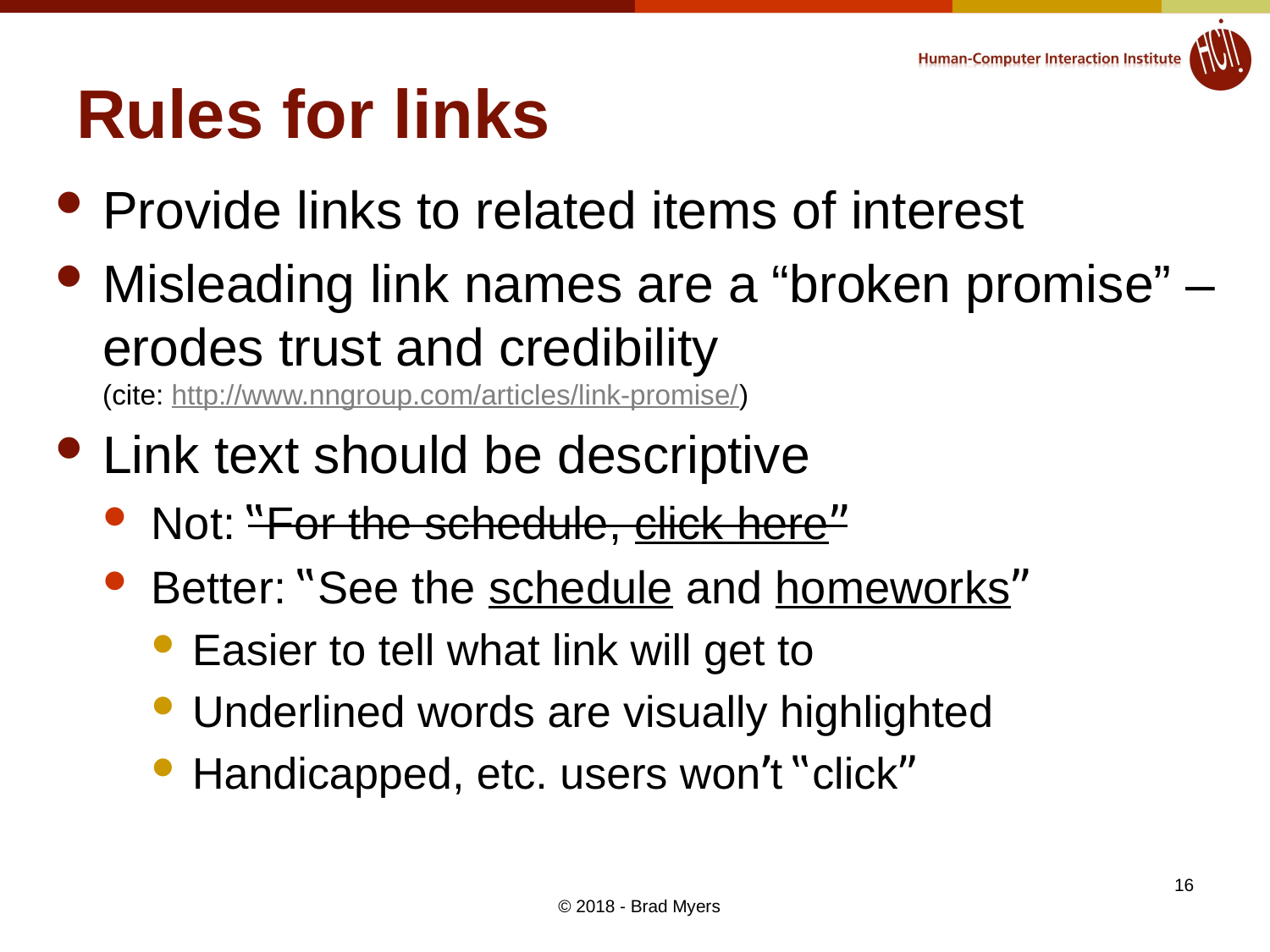

# Rules for links
Provide links to related items of interest
Misleading link names are a “broken promise” – erodes trust and credibility
(cite: http://www.nngroup.com/articles/link-promise/)
Link text should be descriptive
Not: “For the schedule, click here”
Better: “See the schedule and homeworks”
Easier to tell what link will get to
Underlined words are visually highlighted
Handicapped, etc. users won’t “click”
16
© 2018 - Brad Myers